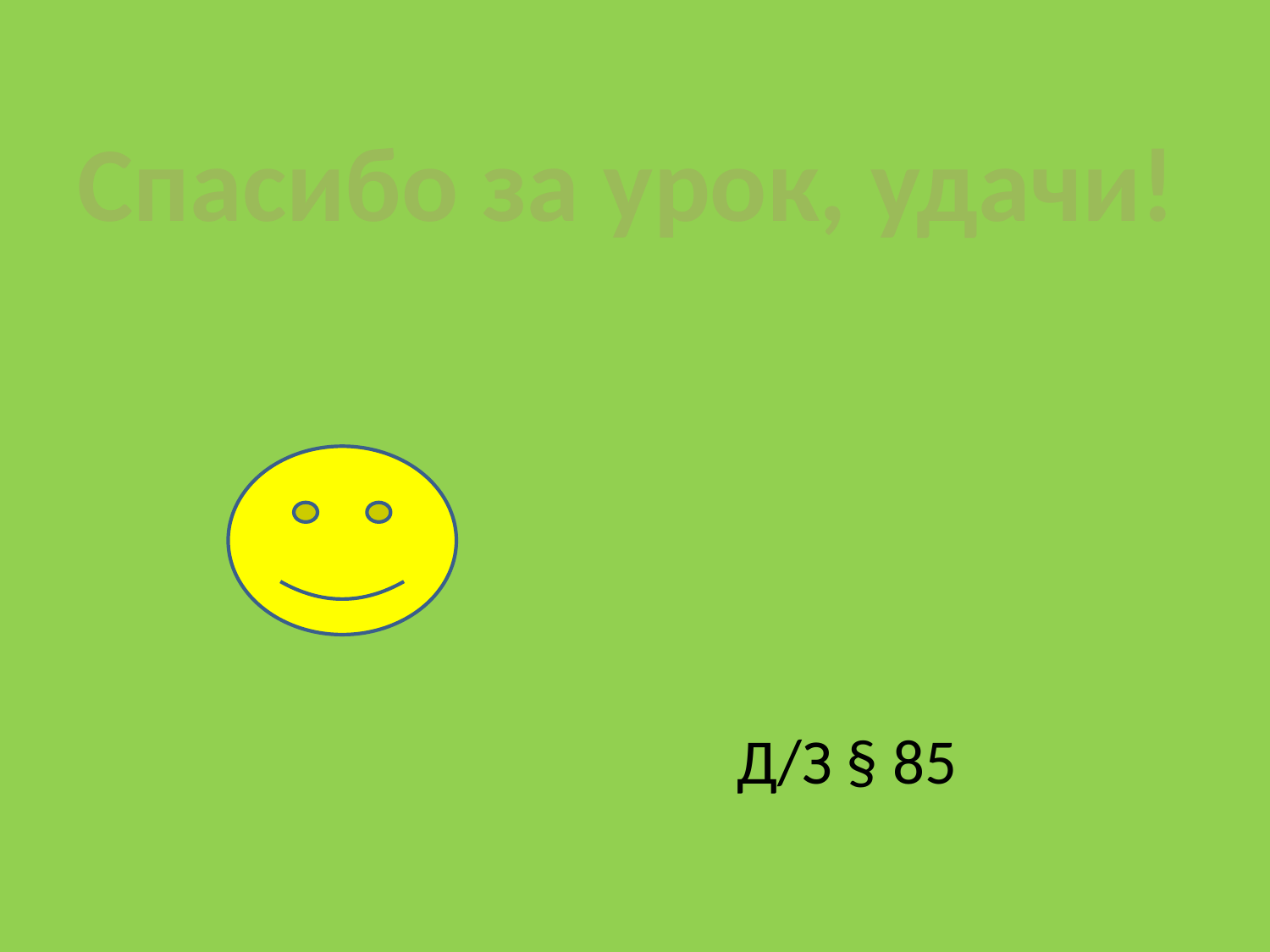

Спасибо за урок, удачи!

Д/З § 85